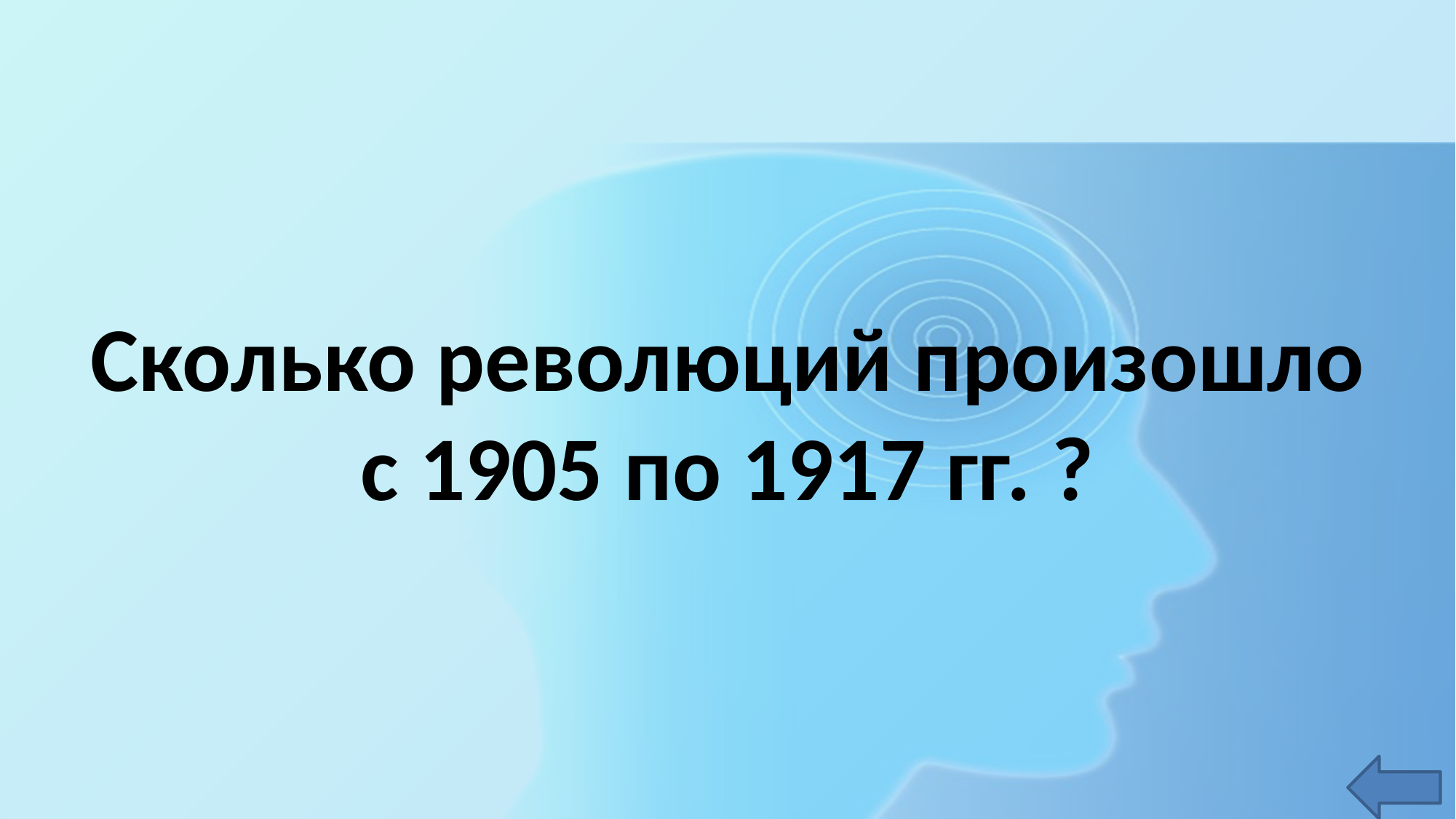

# Сколько революций произошло с 1905 по 1917 гг. ?